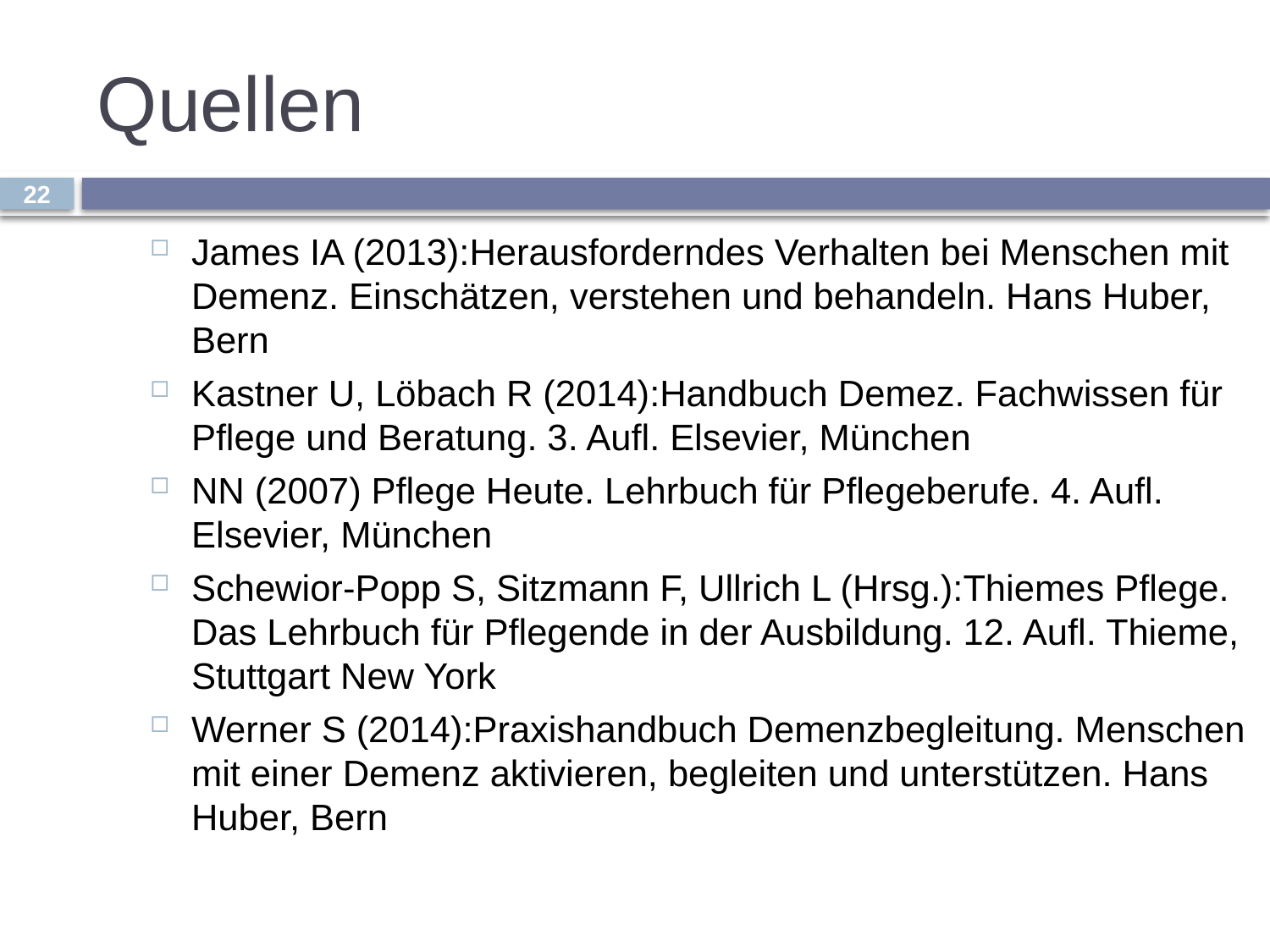

# Quellen
22
James IA (2013):Herausforderndes Verhalten bei Menschen mit Demenz. Einschätzen, verstehen und behandeln. Hans Huber, Bern
Kastner U, Löbach R (2014):Handbuch Demez. Fachwissen für Pflege und Beratung. 3. Aufl. Elsevier, München
NN (2007) Pflege Heute. Lehrbuch für Pflegeberufe. 4. Aufl. Elsevier, München
Schewior-Popp S, Sitzmann F, Ullrich L (Hrsg.):Thiemes Pflege. Das Lehrbuch für Pflegende in der Ausbildung. 12. Aufl. Thieme, Stuttgart New York
Werner S (2014):Praxishandbuch Demenzbegleitung. Menschen mit einer Demenz aktivieren, begleiten und unterstützen. Hans Huber, Bern